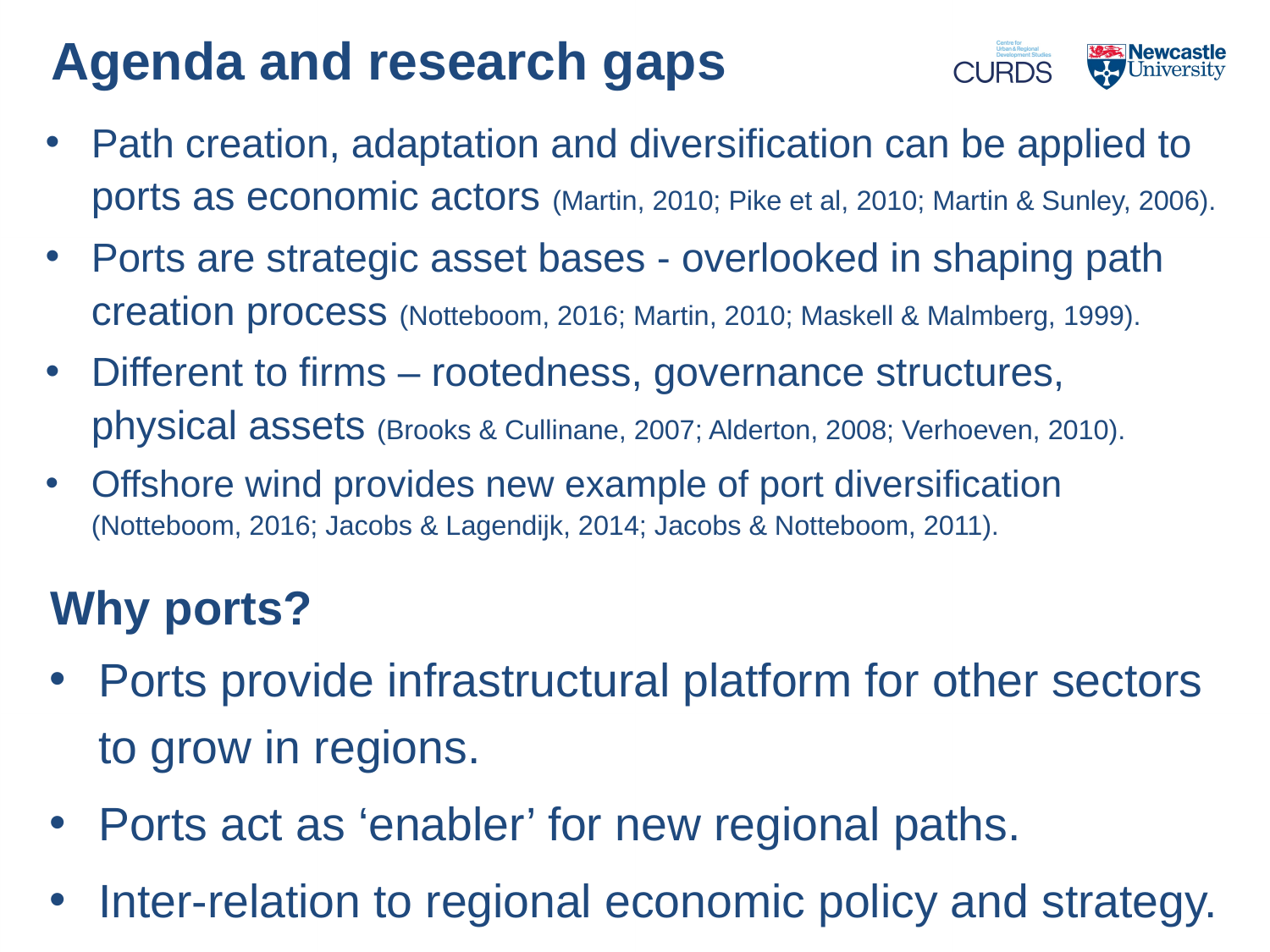

# Agenda and research gaps
Path creation, adaptation and diversification can be applied to ports as economic actors (Martin, 2010; Pike et al, 2010; Martin & Sunley, 2006).
Ports are strategic asset bases - overlooked in shaping path creation process (Notteboom, 2016; Martin, 2010; Maskell & Malmberg, 1999).
Different to firms – rootedness, governance structures, physical assets (Brooks & Cullinane, 2007; Alderton, 2008; Verhoeven, 2010).
Offshore wind provides new example of port diversification (Notteboom, 2016; Jacobs & Lagendijk, 2014; Jacobs & Notteboom, 2011).
Why ports?
Ports provide infrastructural platform for other sectors to grow in regions.
Ports act as ‘enabler’ for new regional paths.
Inter-relation to regional economic policy and strategy.